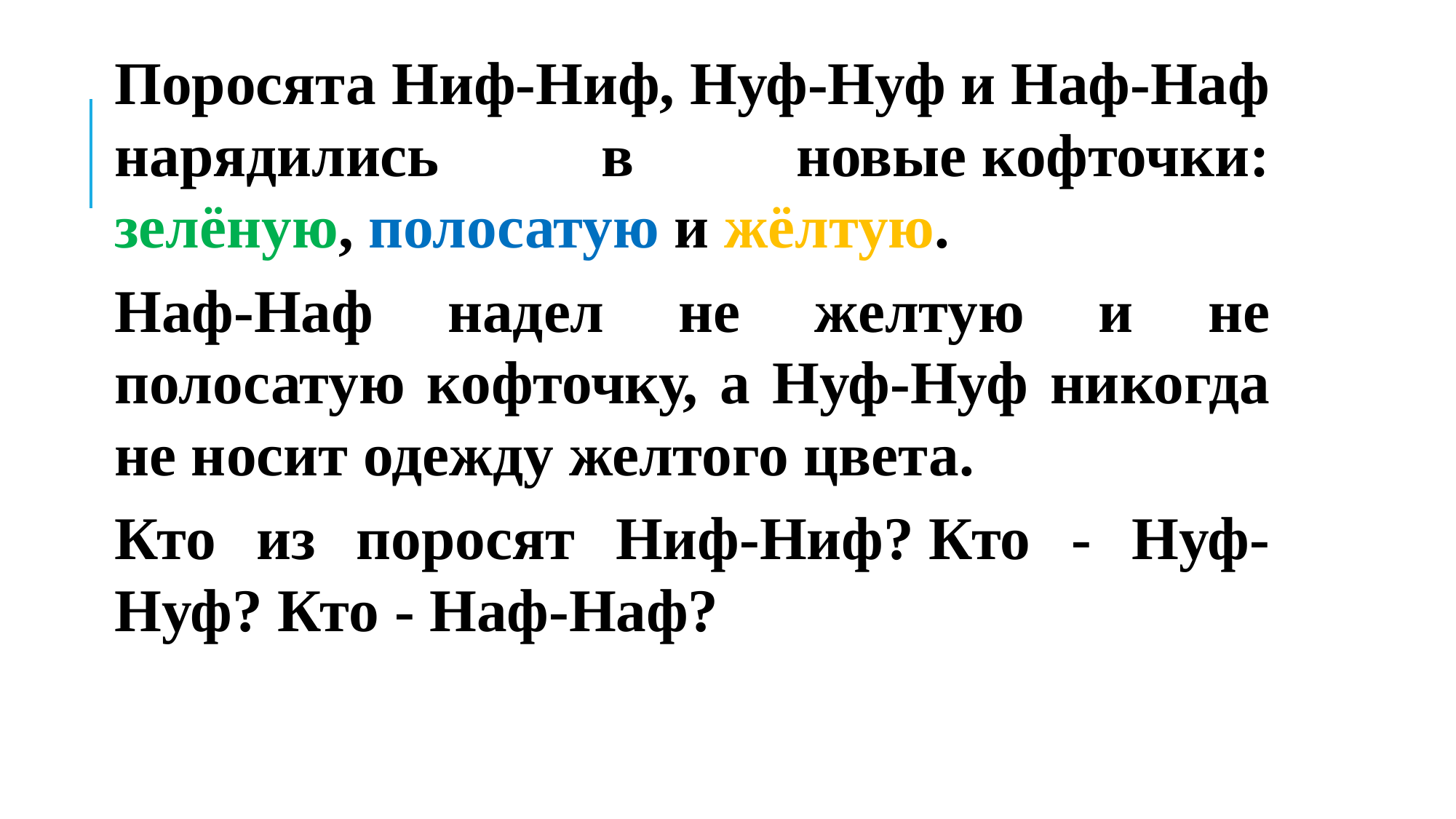

| Поросята Ниф-Ниф, Нуф-Нуф и Наф-Наф нарядились в новые кофточки: зелёную, полосатую и жёлтую.  Наф-Наф надел не желтую и не полосатую кофточку, а Нуф-Нуф никогда не носит одежду желтого цвета. Кто из поросят Ниф-Ниф? Кто - Нуф-Нуф? Кто - Наф-Наф? |
| --- |